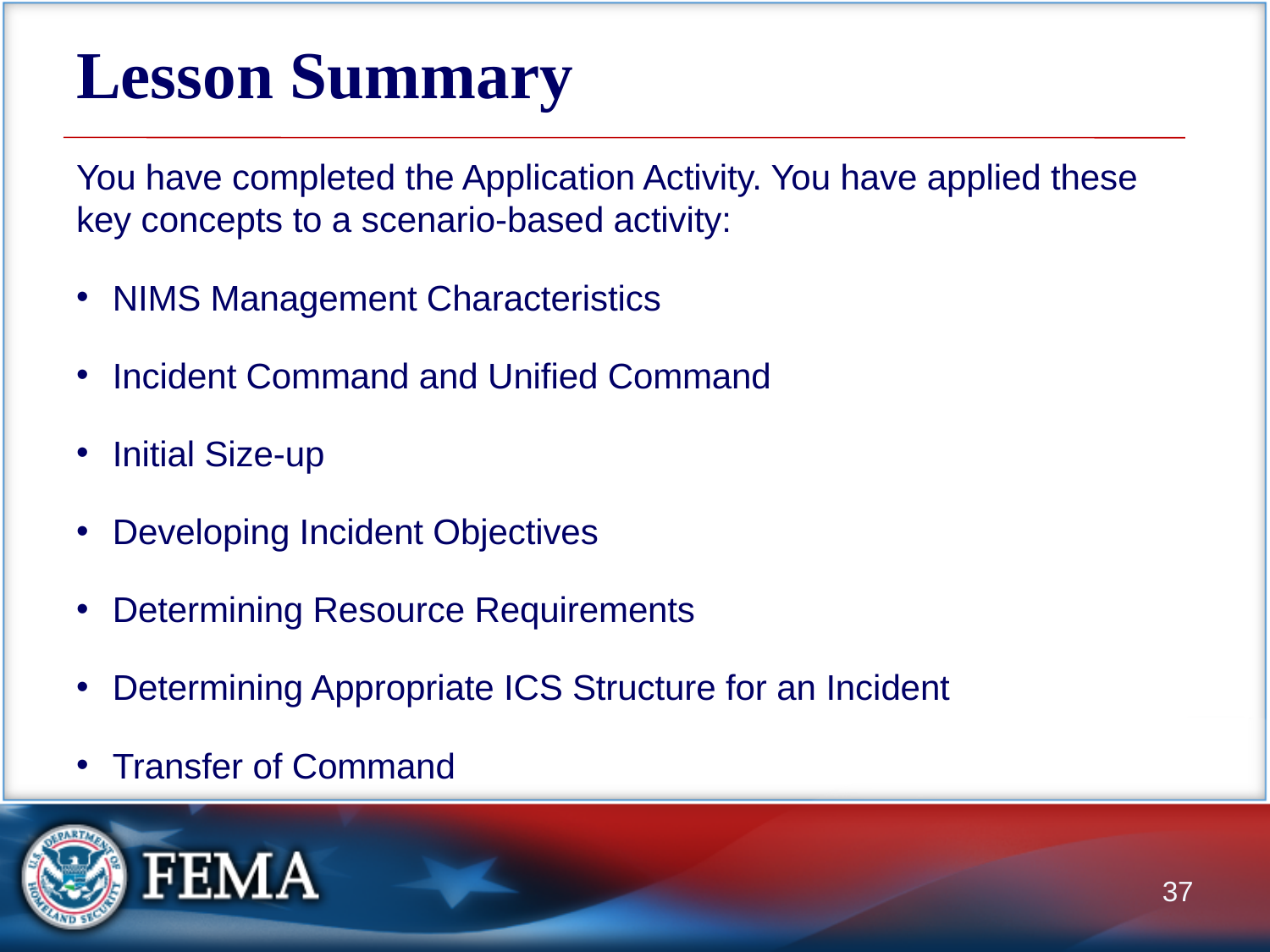

# Lesson Summary
You have completed the Application Activity. You have applied these key concepts to a scenario-based activity:
NIMS Management Characteristics
Incident Command and Unified Command
Initial Size-up
Developing Incident Objectives
Determining Resource Requirements
Determining Appropriate ICS Structure for an Incident
Transfer of Command
37